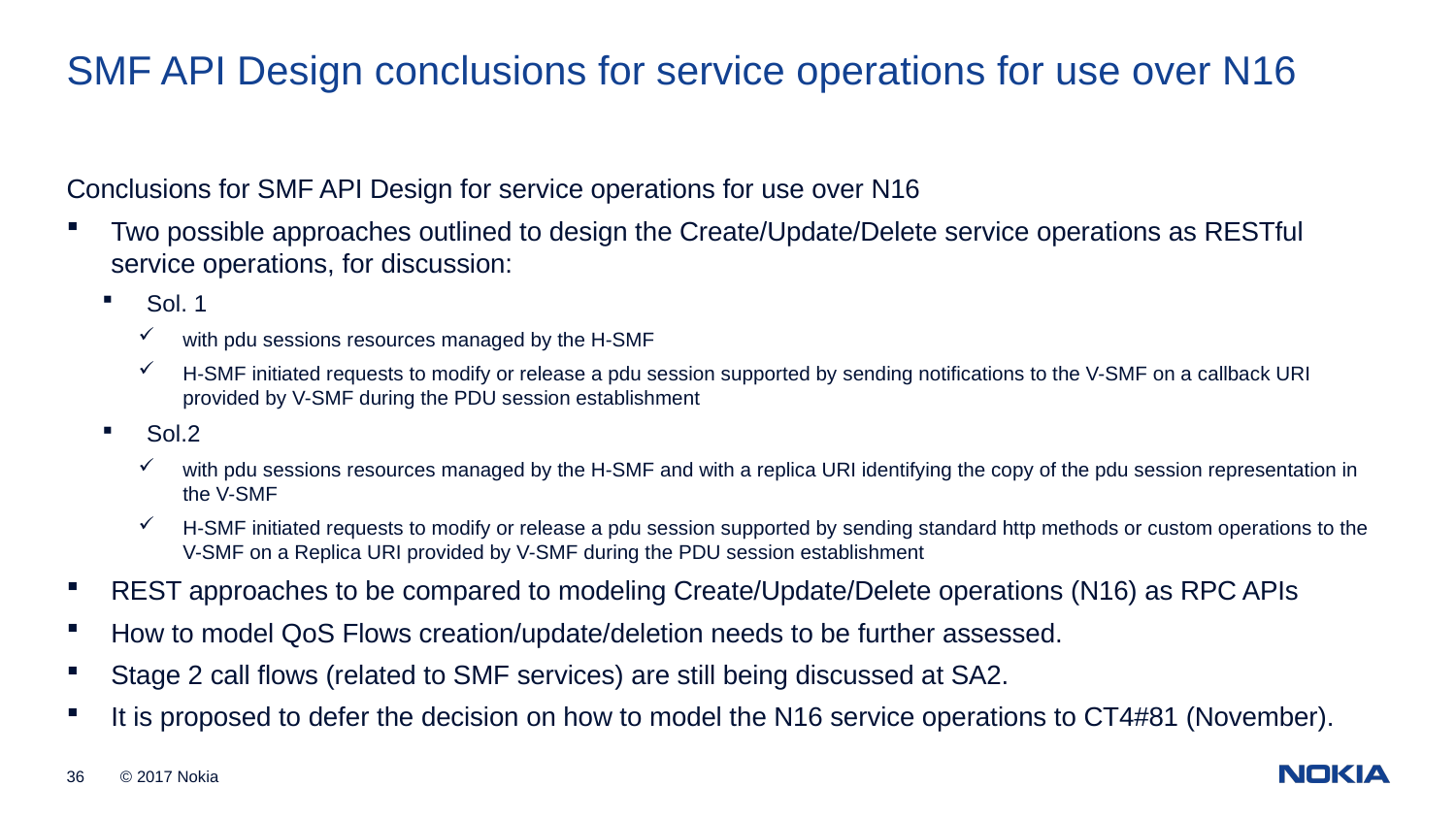

SMF API Design conclusions for service operations for use over N16
Conclusions for SMF API Design for service operations for use over N16
Two possible approaches outlined to design the Create/Update/Delete service operations as RESTful service operations, for discussion:
Sol. 1
with pdu sessions resources managed by the H-SMF
H-SMF initiated requests to modify or release a pdu session supported by sending notifications to the V-SMF on a callback URI provided by V-SMF during the PDU session establishment
Sol.2
with pdu sessions resources managed by the H-SMF and with a replica URI identifying the copy of the pdu session representation in the V-SMF
H-SMF initiated requests to modify or release a pdu session supported by sending standard http methods or custom operations to the V-SMF on a Replica URI provided by V-SMF during the PDU session establishment
REST approaches to be compared to modeling Create/Update/Delete operations (N16) as RPC APIs
How to model QoS Flows creation/update/deletion needs to be further assessed.
Stage 2 call flows (related to SMF services) are still being discussed at SA2.
It is proposed to defer the decision on how to model the N16 service operations to CT4#81 (November).